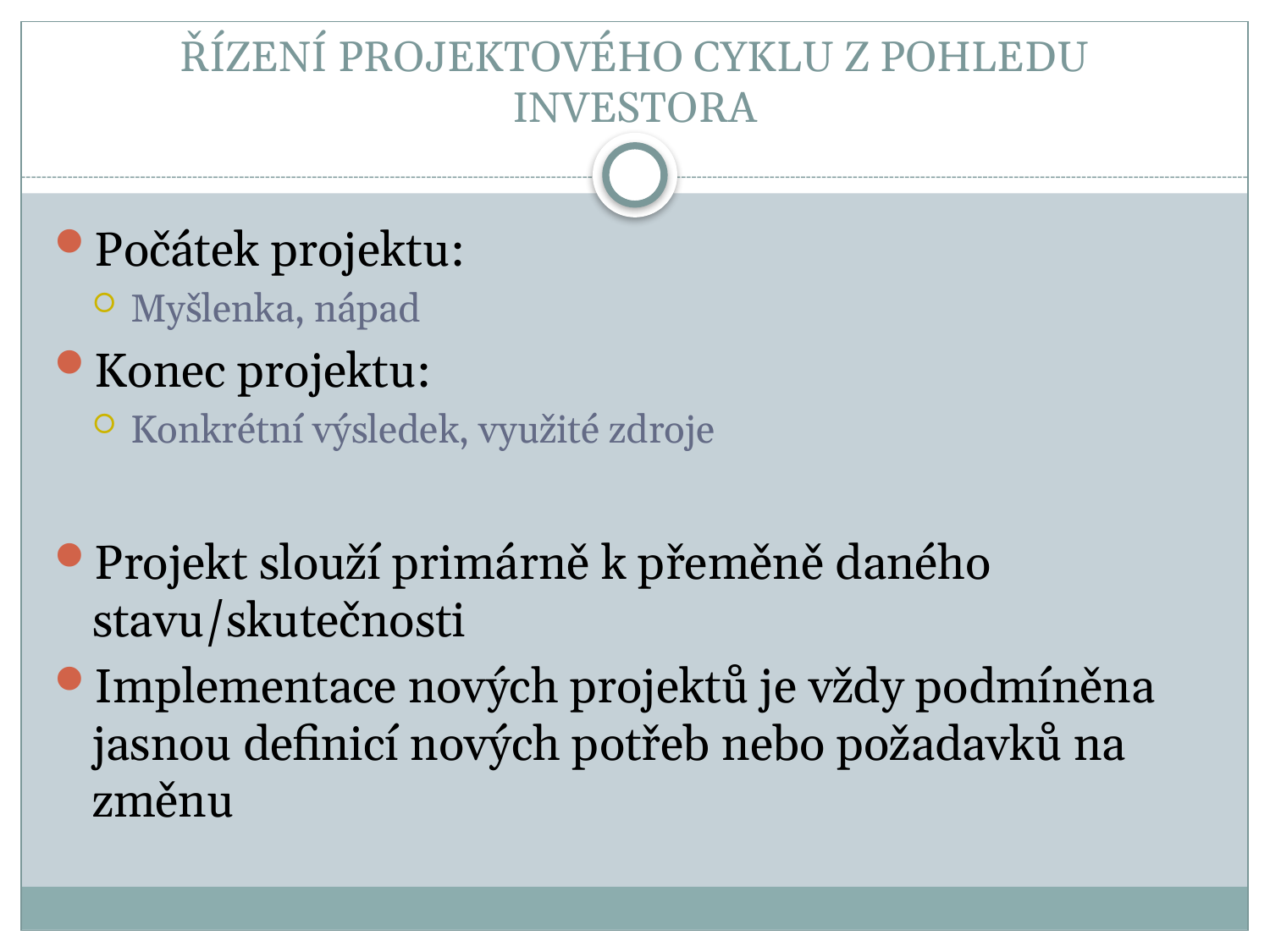

# ŘÍZENÍ PROJEKTOVÉHO CYKLU Z POHLEDU INVESTORA
Počátek projektu:
Myšlenka, nápad
Konec projektu:
Konkrétní výsledek, využité zdroje

Projekt slouží primárně k přeměně daného stavu/skutečnosti
Implementace nových projektů je vždy podmíněna jasnou definicí nových potřeb nebo požadavků na změnu